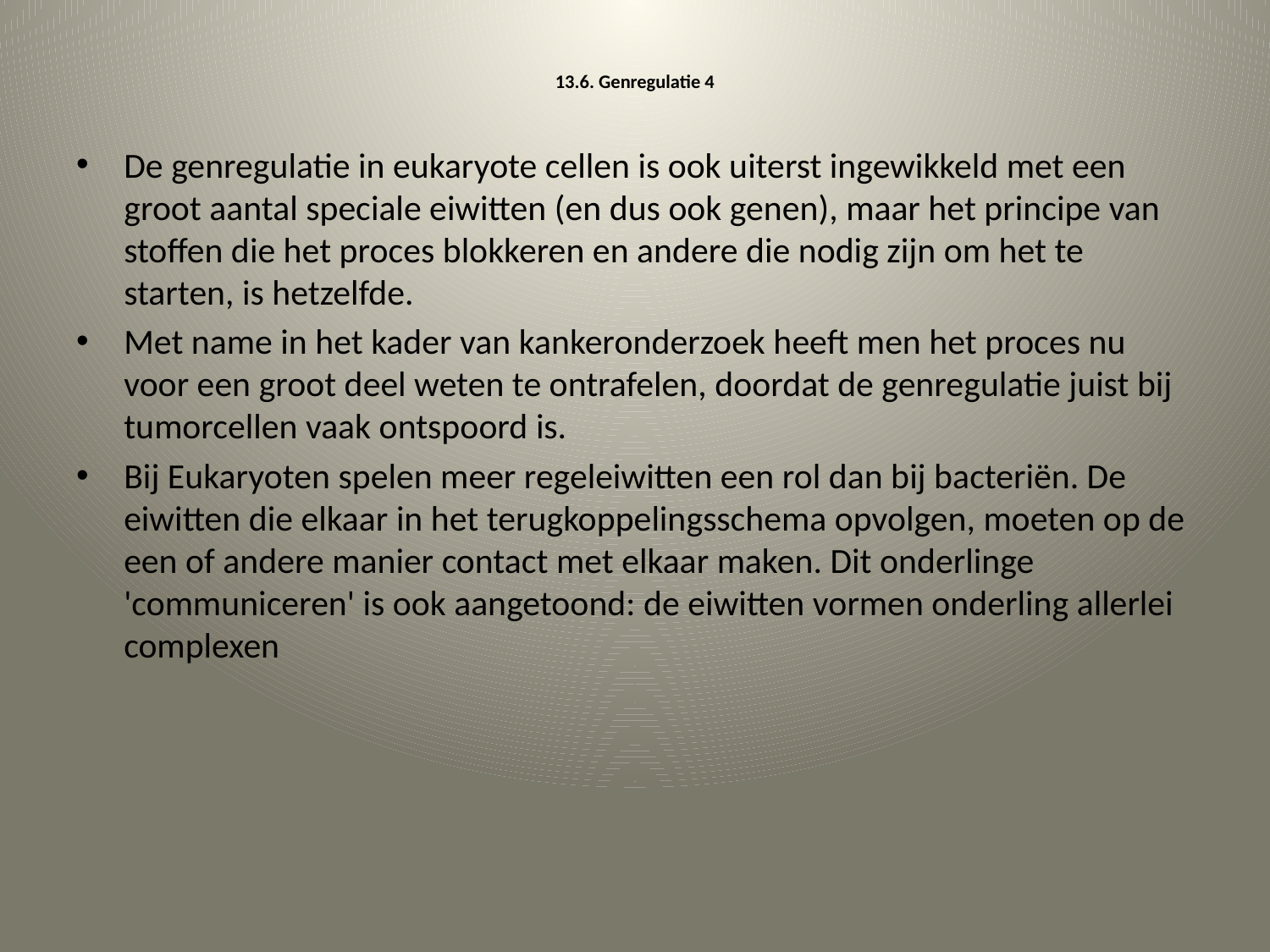

# 13.6. Genregulatie 4
De genregulatie in eukaryote cellen is ook uiterst ingewikkeld met een groot aantal speciale eiwitten (en dus ook genen), maar het principe van stoffen die het proces blokkeren en andere die nodig zijn om het te starten, is hetzelfde.
Met name in het kader van kankeronderzoek heeft men het proces nu voor een groot deel weten te ontrafelen, doordat de genregulatie juist bij tumorcellen vaak ontspoord is.
Bij Eukaryoten spelen meer regeleiwitten een rol dan bij bacteriën. De eiwitten die elkaar in het terugkoppelingsschema opvolgen, moeten op de een of andere manier contact met elkaar maken. Dit onderlinge 'communiceren' is ook aangetoond: de eiwitten vormen onderling allerlei complexen